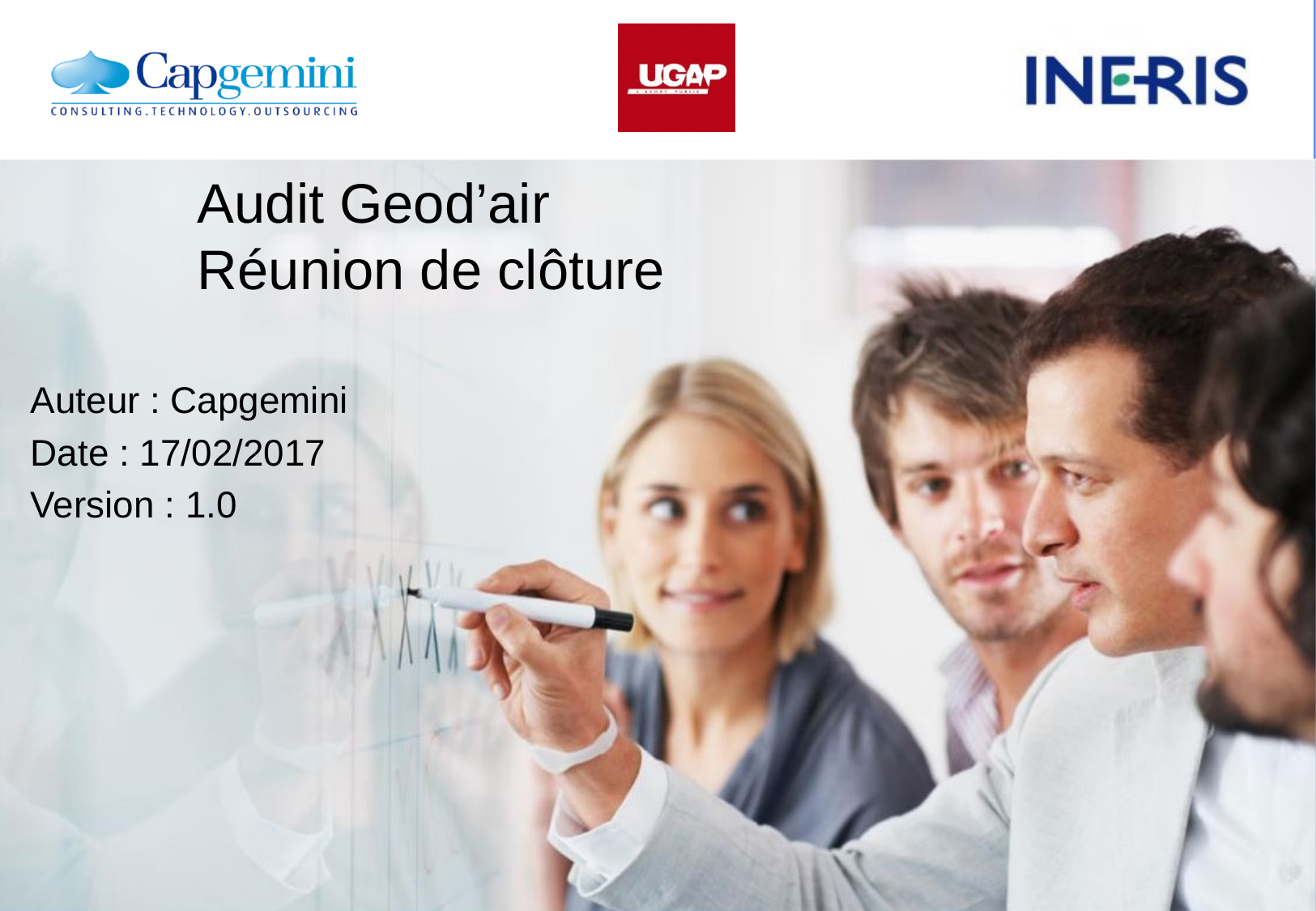

# Audit Geod’air Réunion de clôture
Auteur : Capgemini
Date : 17/02/2017
Version : 1.0